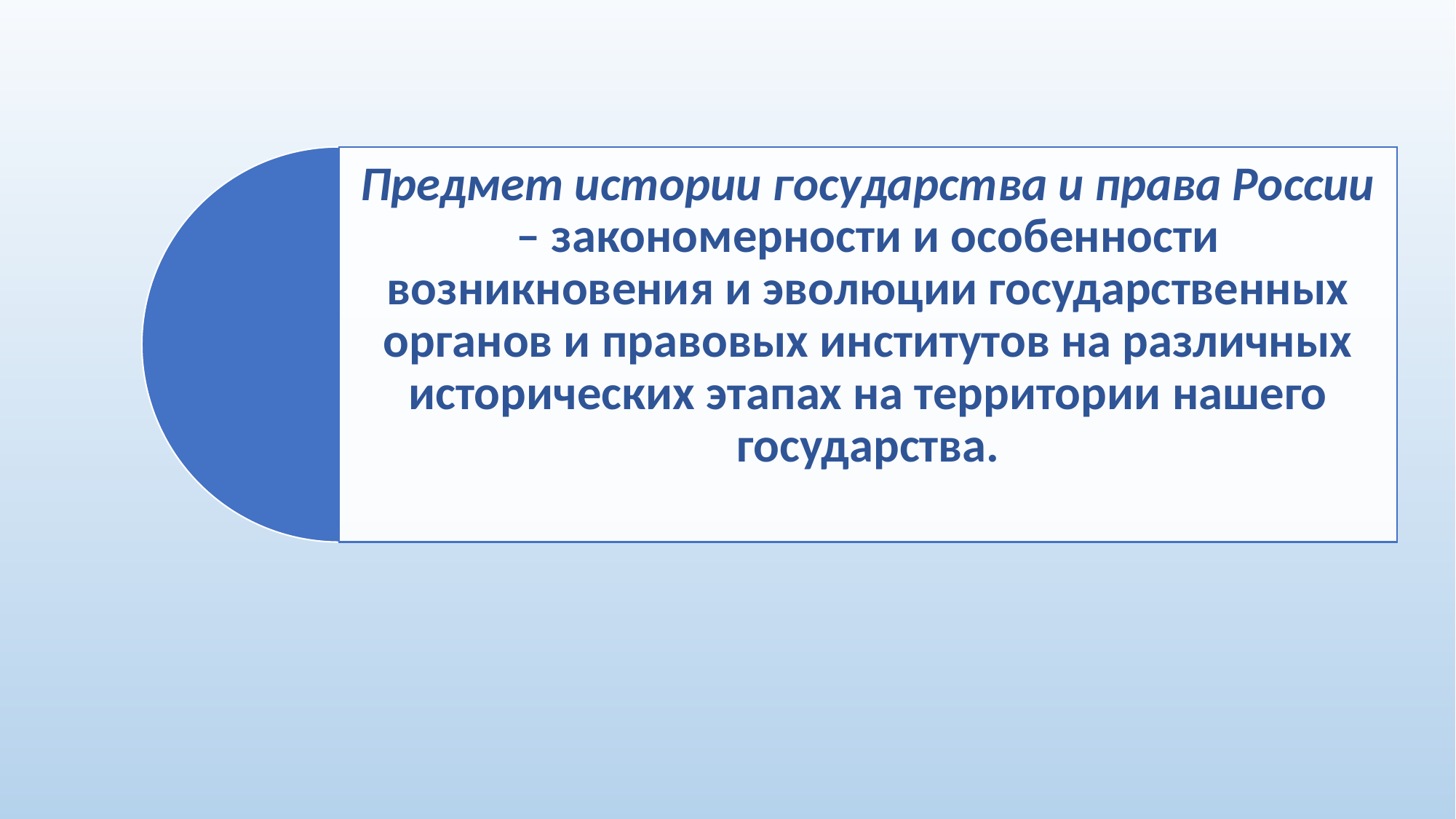

Предмет истории государства и права России – закономерности и особенности возникновения и эволюции государственных органов и правовых институтов на различных исторических этапах на территории нашего государства.